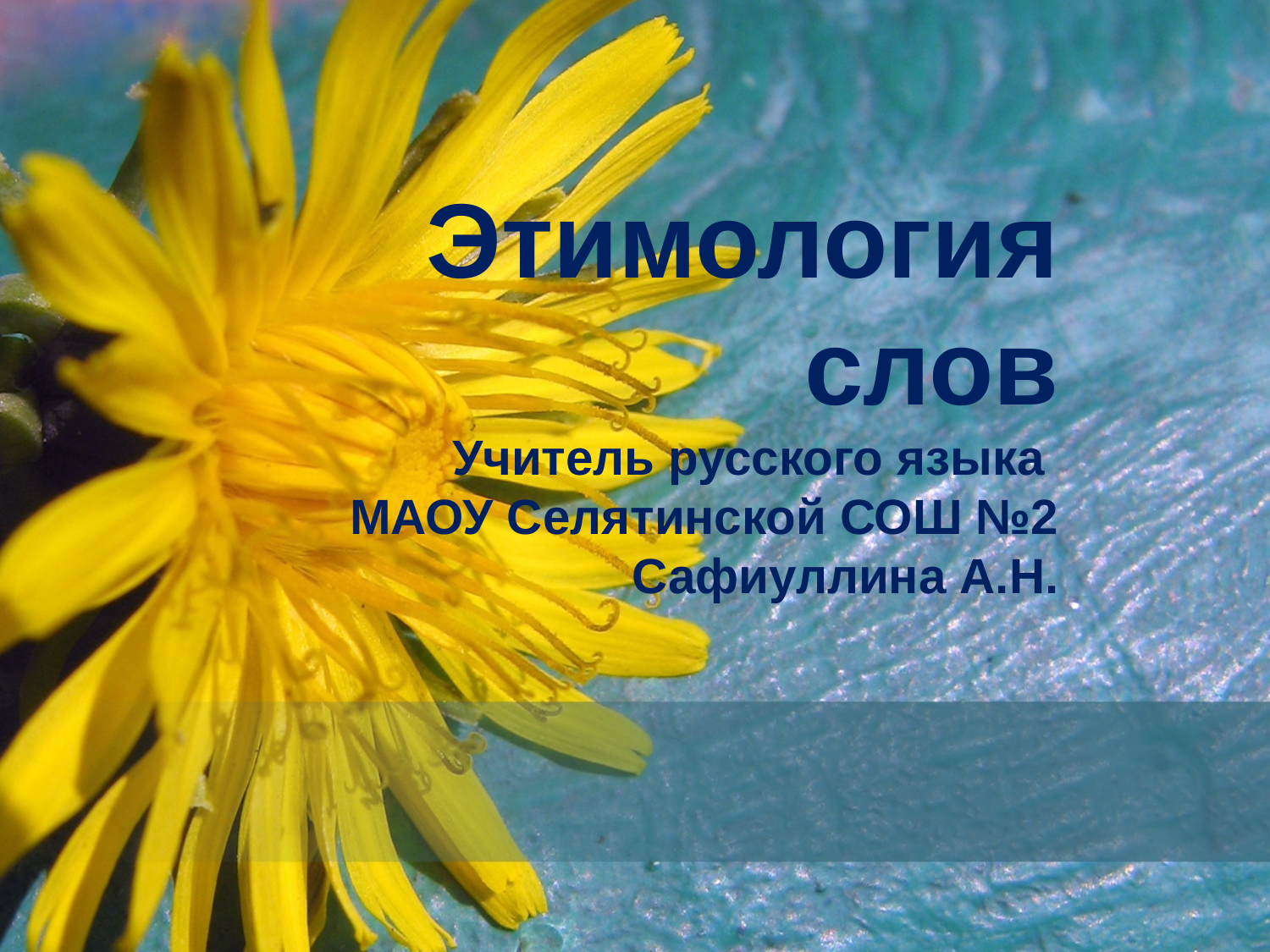

# Этимология слов Учитель русского языка МАОУ Селятинской СОШ №2 Сафиуллина А.Н.